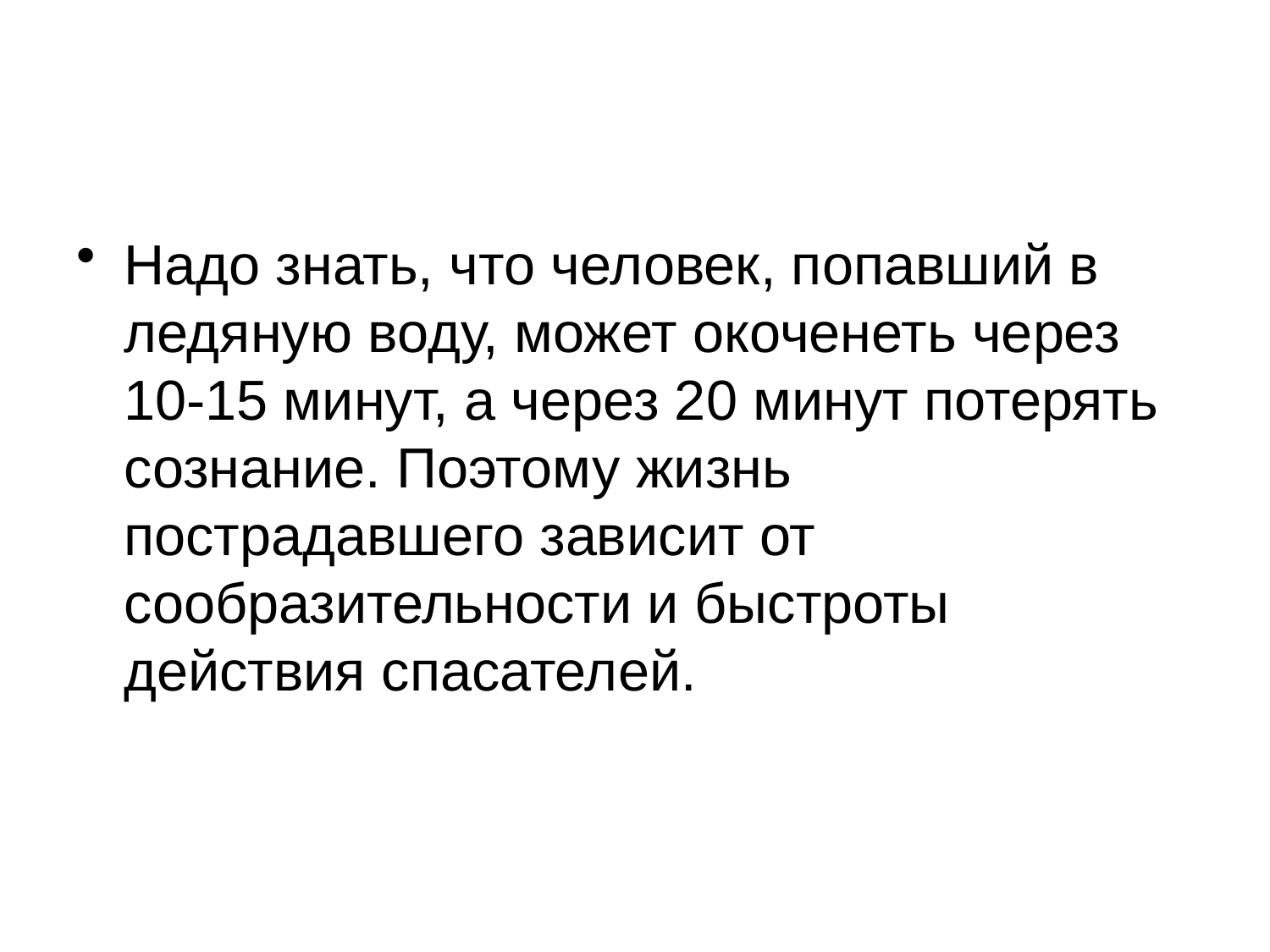

#
Надо знать, что человек, попавший в ледяную воду, может окоченеть через 10-15 минут, а через 20 минут потерять сознание. Поэтому жизнь пострадавшего зависит от сообразительности и быстроты действия спасателей.